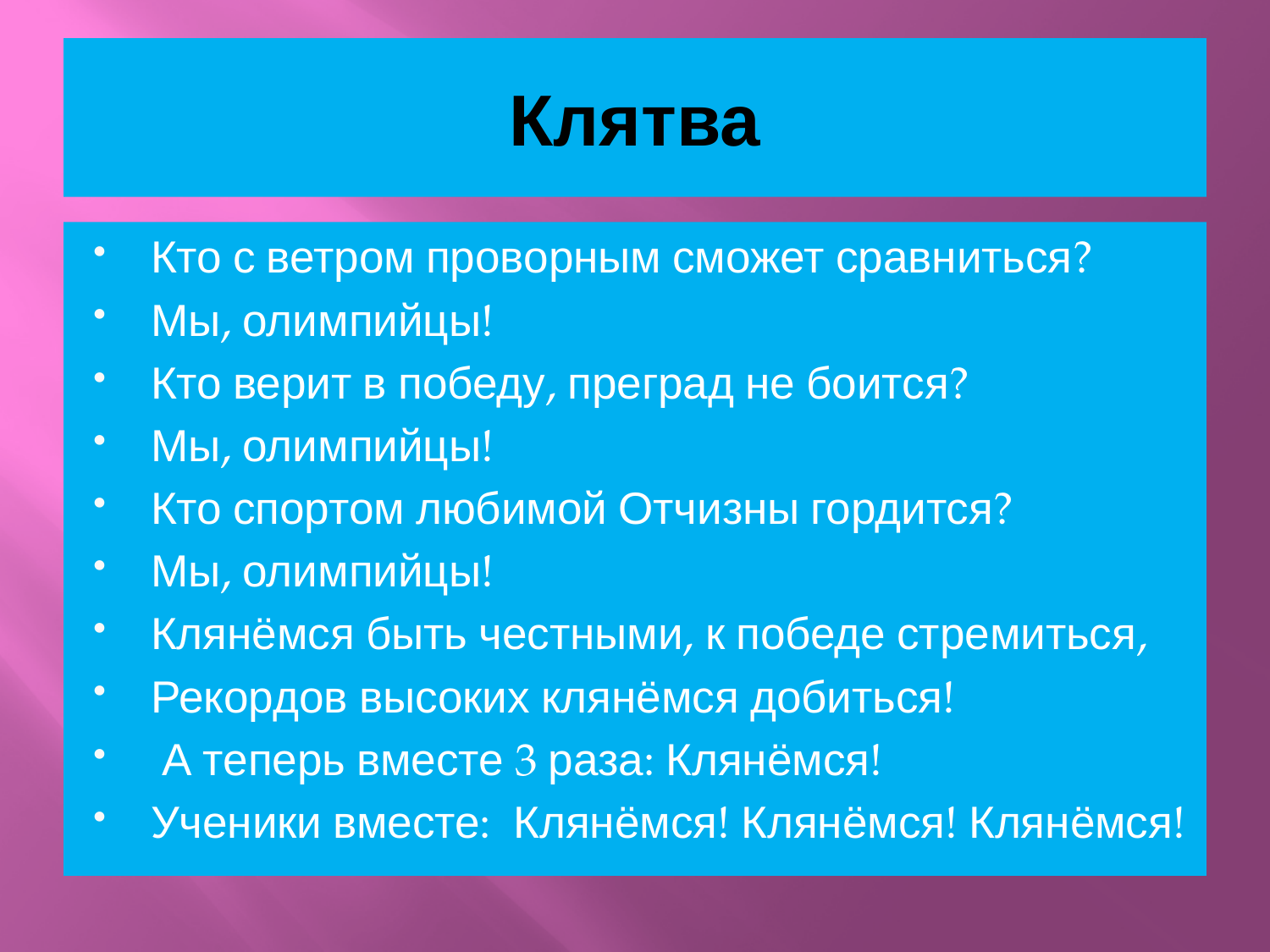

# Клятва
Кто с ветром проворным сможет сравниться?
Мы, олимпийцы!
Кто верит в победу, преград не боится?
Мы, олимпийцы!
Кто спортом любимой Отчизны гордится?
Мы, олимпийцы!
Клянёмся быть честными, к победе стремиться,
Рекордов высоких клянёмся добиться!
 А теперь вместе 3 раза: Клянёмся!
Ученики вместе:  Клянёмся! Клянёмся! Клянёмся!